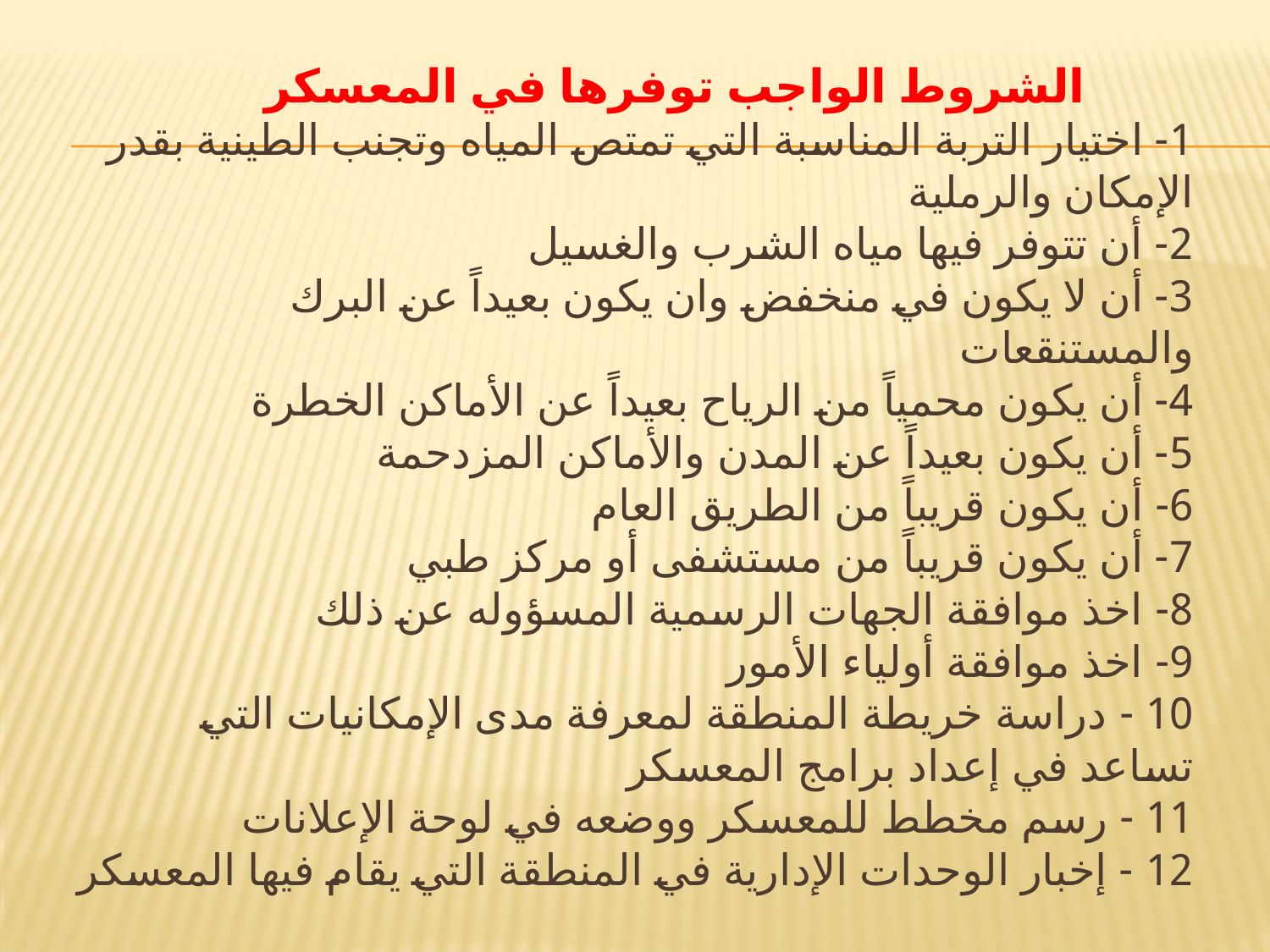

# الشروط الواجب توفرها في المعسكر 1- اختيار التربة المناسبة التي تمتص المياه وتجنب الطينية بقدر الإمكان والرملية 2- أن تتوفر فيها مياه الشرب والغسيل 3- أن لا يكون في منخفض وان يكون بعيداً عن البرك والمستنقعات 4- أن يكون محمياً من الرياح بعيداً عن الأماكن الخطرة 5- أن يكون بعيداً عن المدن والأماكن المزدحمة 6- أن يكون قريباً من الطريق العام 7- أن يكون قريباً من مستشفى أو مركز طبي 8- اخذ موافقة الجهات الرسمية المسؤوله عن ذلك 9- اخذ موافقة أولياء الأمور 10 - دراسة خريطة المنطقة لمعرفة مدى الإمكانيات التي تساعد في إعداد برامج المعسكر 11 - رسم مخطط للمعسكر ووضعه في لوحة الإعلانات 12 - إخبار الوحدات الإدارية في المنطقة التي يقام فيها المعسكر